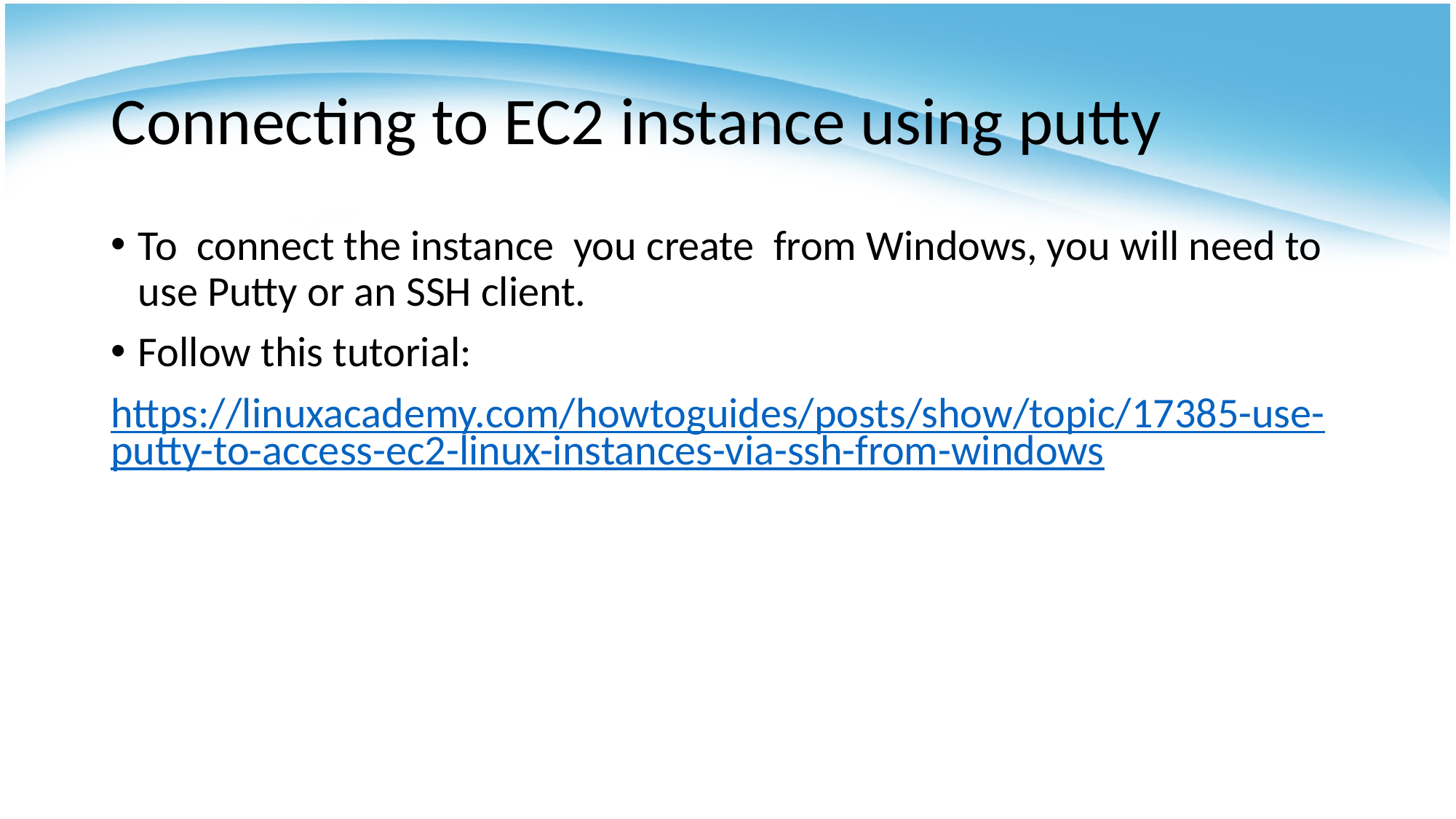

# Connecting to EC2 instance using putty
To  connect the instance  you create  from Windows, you will need to use Putty or an SSH client.
Follow this tutorial:
https://linuxacademy.com/howtoguides/posts/show/topic/17385-use-putty-to-access-ec2-linux-instances-via-ssh-from-windows